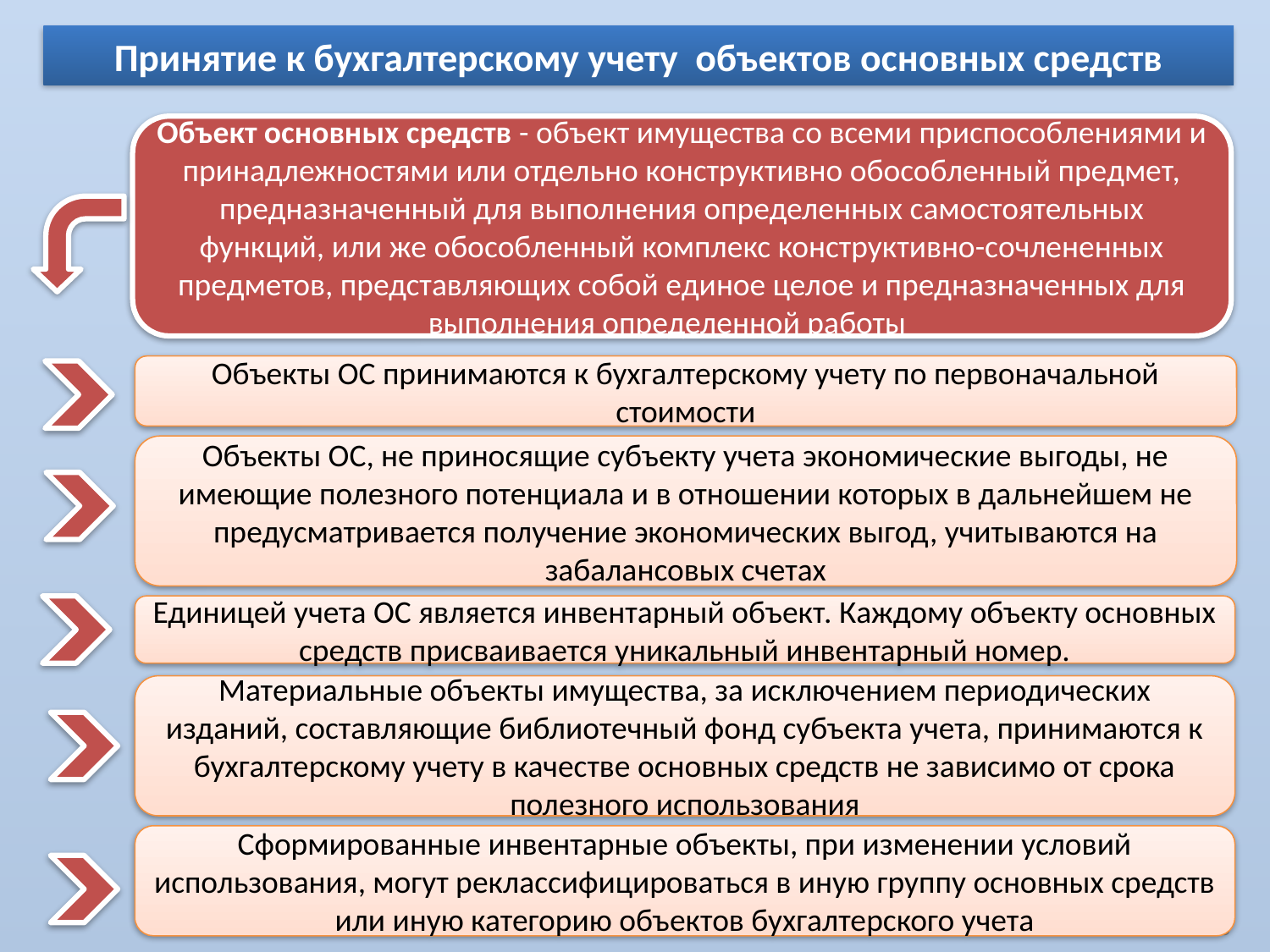

Принятие к бухгалтерскому учету  объектов основных средств
Объект основных средств - объект имущества со всеми приспособлениями и принадлежностями или отдельно конструктивно обособленный предмет, предназначенный для выполнения определенных самостоятельных функций, или же обособленный комплекс конструктивно-сочлененных предметов, представляющих собой единое целое и предназначенных для выполнения определенной работы

Объекты ОС принимаются к бухгалтерскому учету по первоначальной стоимости

Объекты ОС, не приносящие субъекту учета экономические выгоды, не имеющие полезного потенциала и в отношении которых в дальнейшем не предусматривается получение экономических выгод, учитываются на забалансовых счетах

Единицей учета ОС является инвентарный объект. Каждому объекту основных средств присваивается уникальный инвентарный номер.
Материальные объекты имущества, за исключением периодических изданий, составляющие библиотечный фонд субъекта учета, принимаются к бухгалтерскому учету в качестве основных средств не зависимо от срока полезного использования

Сформированные инвентарные объекты, при изменении условий использования, могут реклассифицироваться в иную группу основных средств или иную категорию объектов бухгалтерского учета

5